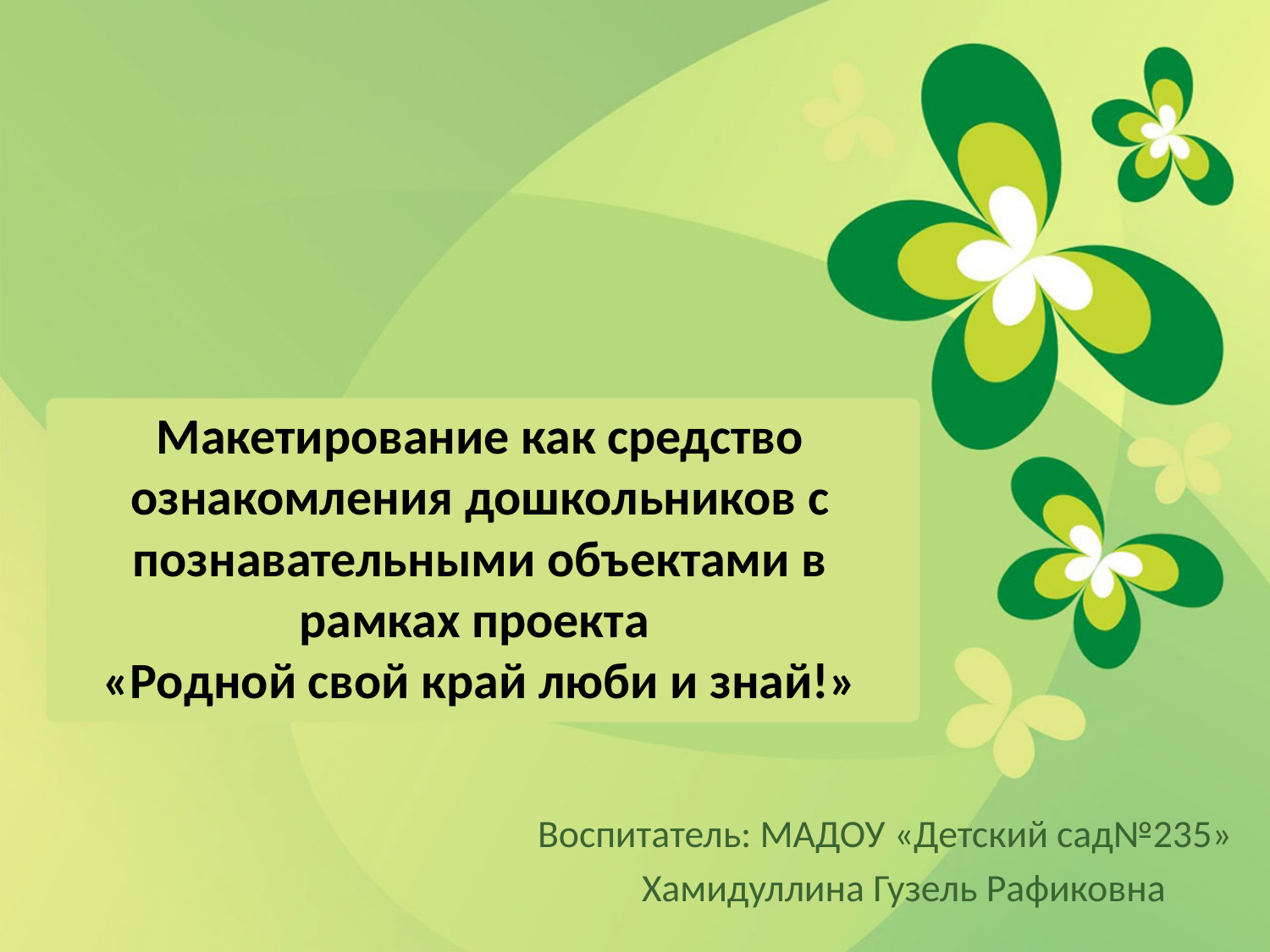

# Макетирование как средство ознакомления дошкольников с познавательными объектами в рамках проекта «Родной свой край люби и знай!»
Воспитатель: МАДОУ «Детский сад№235»
            Хамидуллина Гузель Рафиковна